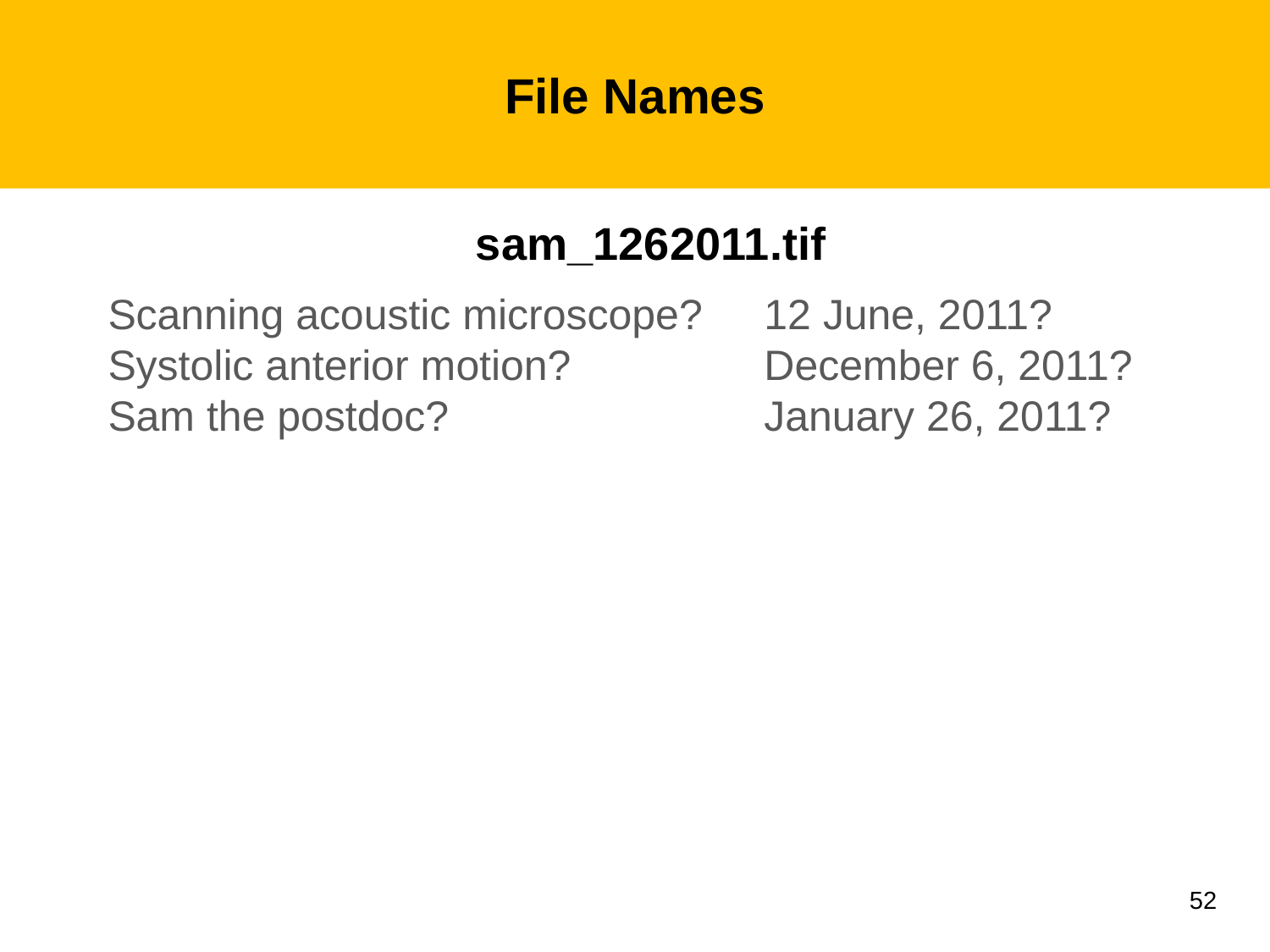

# File Names
sam_1262011.tif

Scanning acoustic microscope?
Systolic anterior motion?
Sam the postdoc?

12 June, 2011?
December 6, 2011?
January 26, 2011?

52